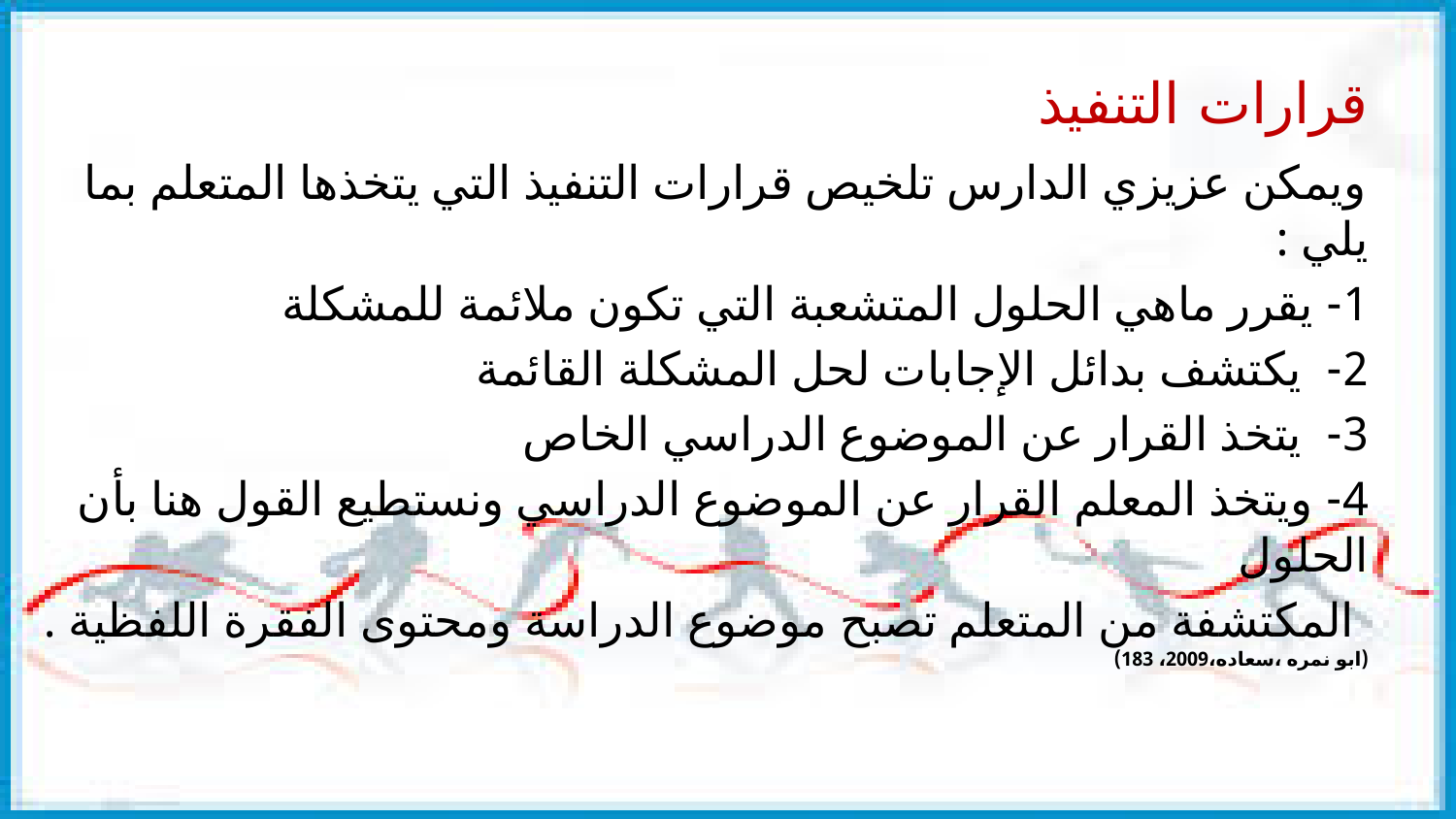

# قرارات التنفيذ
ويمكن عزيزي الدارس تلخيص قرارات التنفيذ التي يتخذها المتعلم بما يلي :
1- يقرر ماهي الحلول المتشعبة التي تكون ملائمة للمشكلة
2-  يكتشف بدائل الإجابات لحل المشكلة القائمة
3-  يتخذ القرار عن الموضوع الدراسي الخاص
4- ويتخذ المعلم القرار عن الموضوع الدراسي ونستطيع القول هنا بأن الحلول
 المكتشفة من المتعلم تصبح موضوع الدراسة ومحتوى الفقرة اللفظية . (ابو نمره ،سعاده،2009، 183)